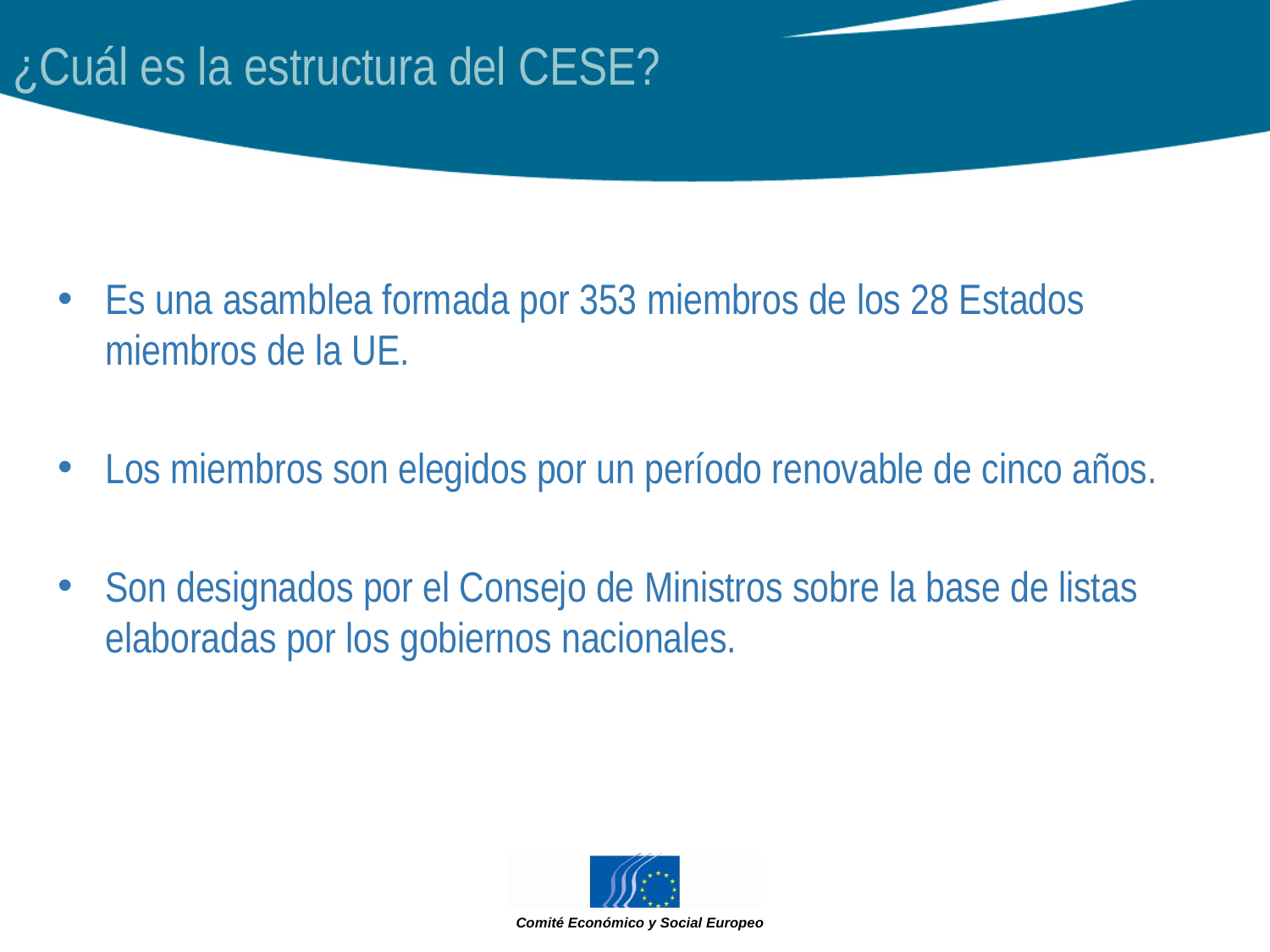

# ¿Cuál es la estructura del CESE?
Es una asamblea formada por 353 miembros de los 28 Estados miembros de la UE.

Los miembros son elegidos por un período renovable de cinco años.

Son designados por el Consejo de Ministros sobre la base de listas elaboradas por los gobiernos nacionales.

Comité Económico y Social Europeo